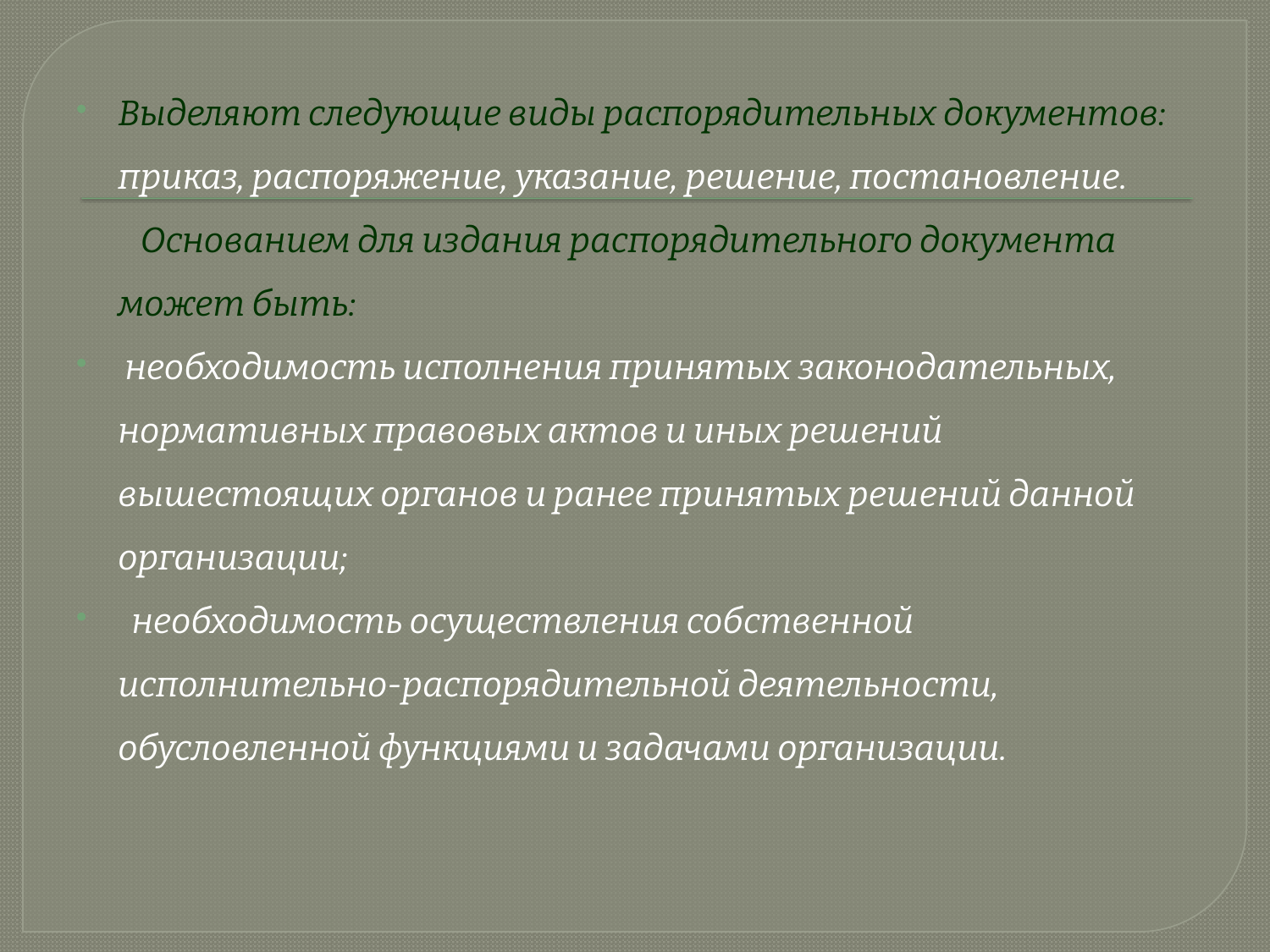

Выделяют следующие виды распорядительных документов: приказ, распоряжение, указание, решение, постановление.
         Основанием для издания распорядительного документа может быть:
 необходимость исполнения принятых законодательных, нормативных правовых актов и иных решений вышестоящих органов и ранее принятых решений данной организации;
  необходимость осуществления собственной исполнительно-распорядительной деятельности, обусловленной функциями и задачами организации.